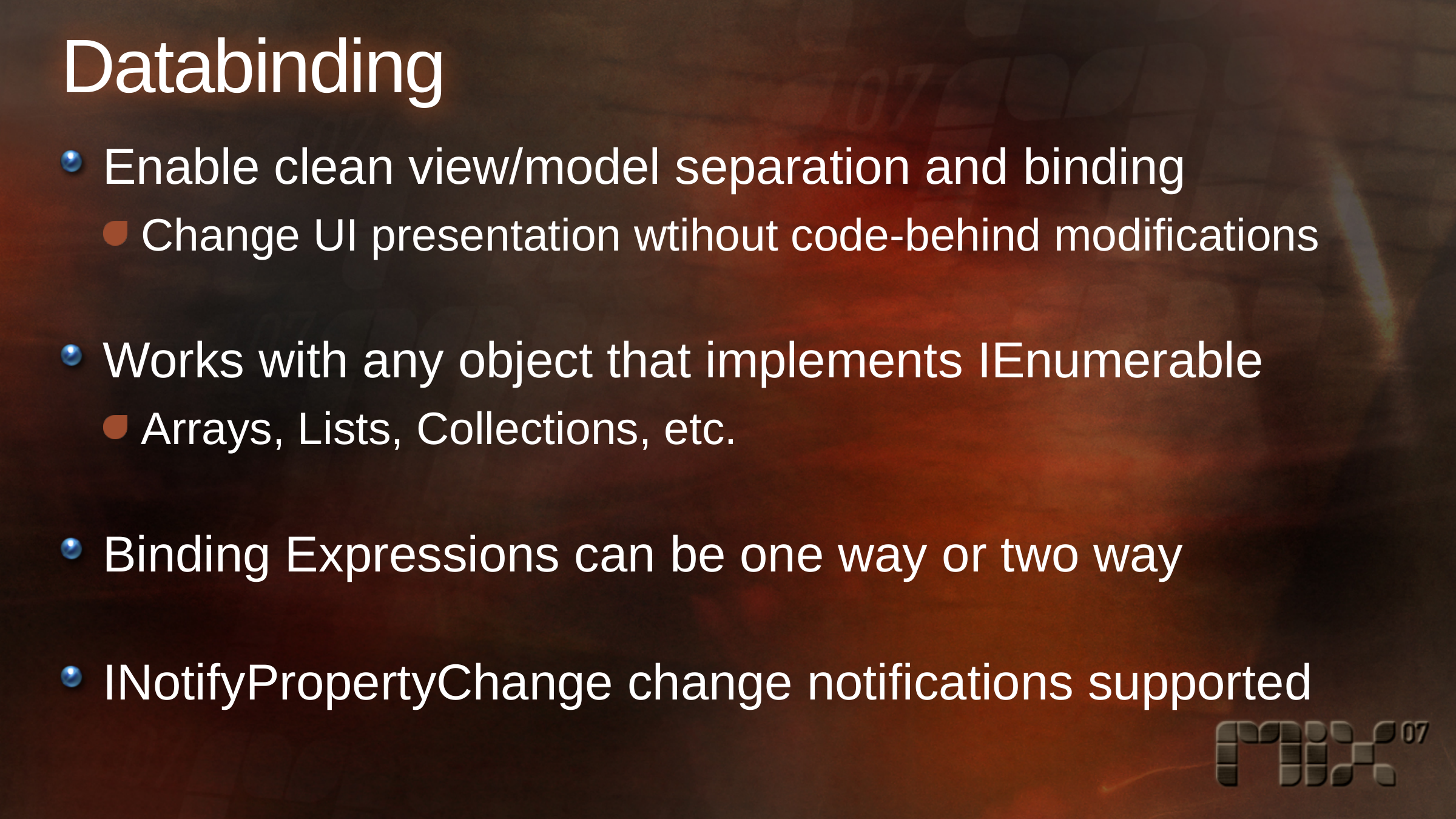

# Databinding
Enable clean view/model separation and binding
Change UI presentation wtihout code-behind modifications

Works with any object that implements IEnumerable
Arrays, Lists, Collections, etc.

Binding Expressions can be one way or two way

INotifyPropertyChange change notifications supported